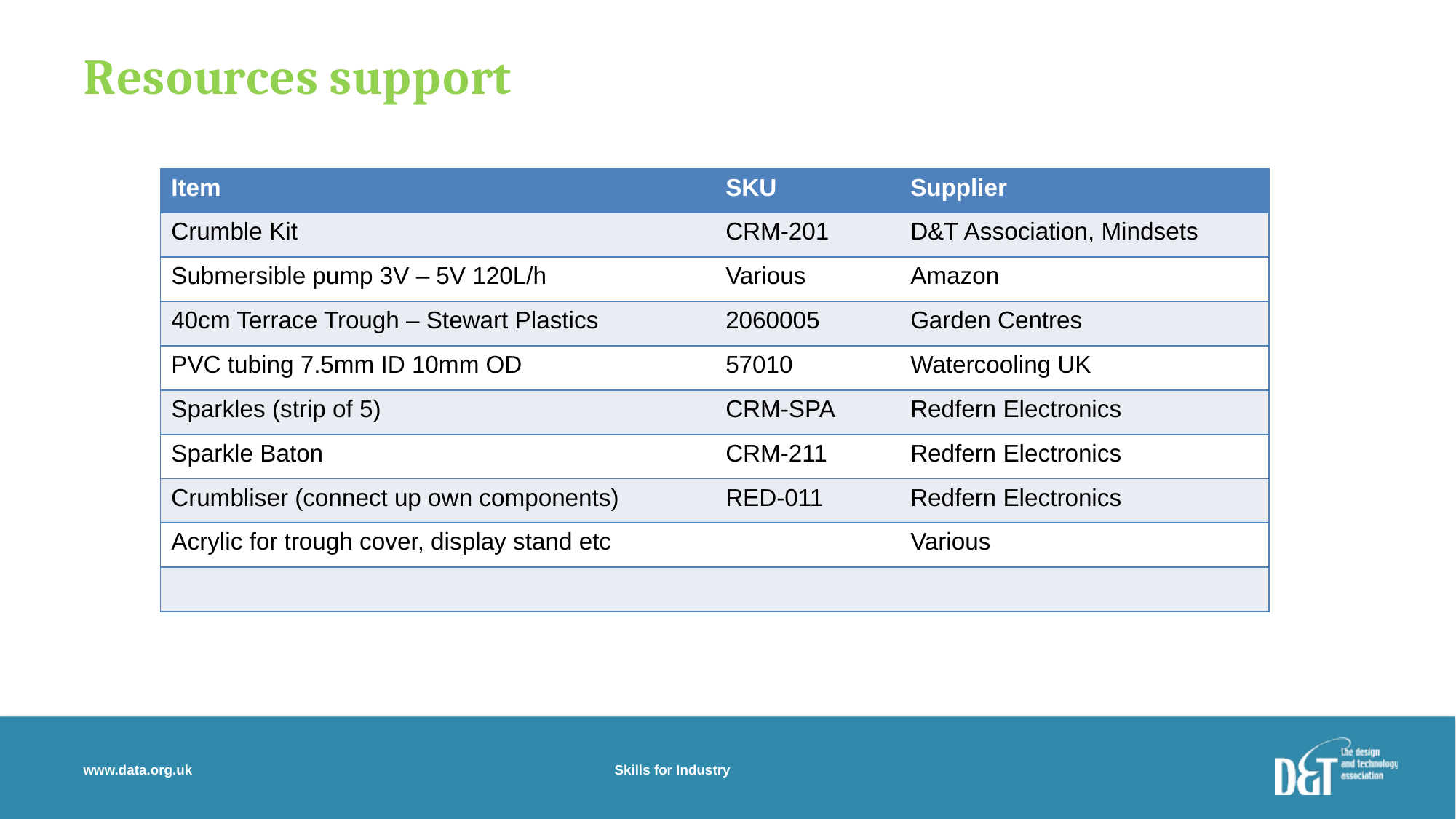

# Resources support
| Item | SKU | Supplier |
| --- | --- | --- |
| Crumble Kit | CRM-201 | D&T Association, Mindsets |
| Submersible pump 3V – 5V 120L/h | Various | Amazon |
| 40cm Terrace Trough – Stewart Plastics | 2060005 | Garden Centres |
| PVC tubing 7.5mm ID 10mm OD | 57010 | Watercooling UK |
| Sparkles (strip of 5) | CRM-SPA | Redfern Electronics |
| Sparkle Baton | CRM-211 | Redfern Electronics |
| Crumbliser (connect up own components) | RED-011 | Redfern Electronics |
| Acrylic for trough cover, display stand etc |  | Various |
|  |  |  |